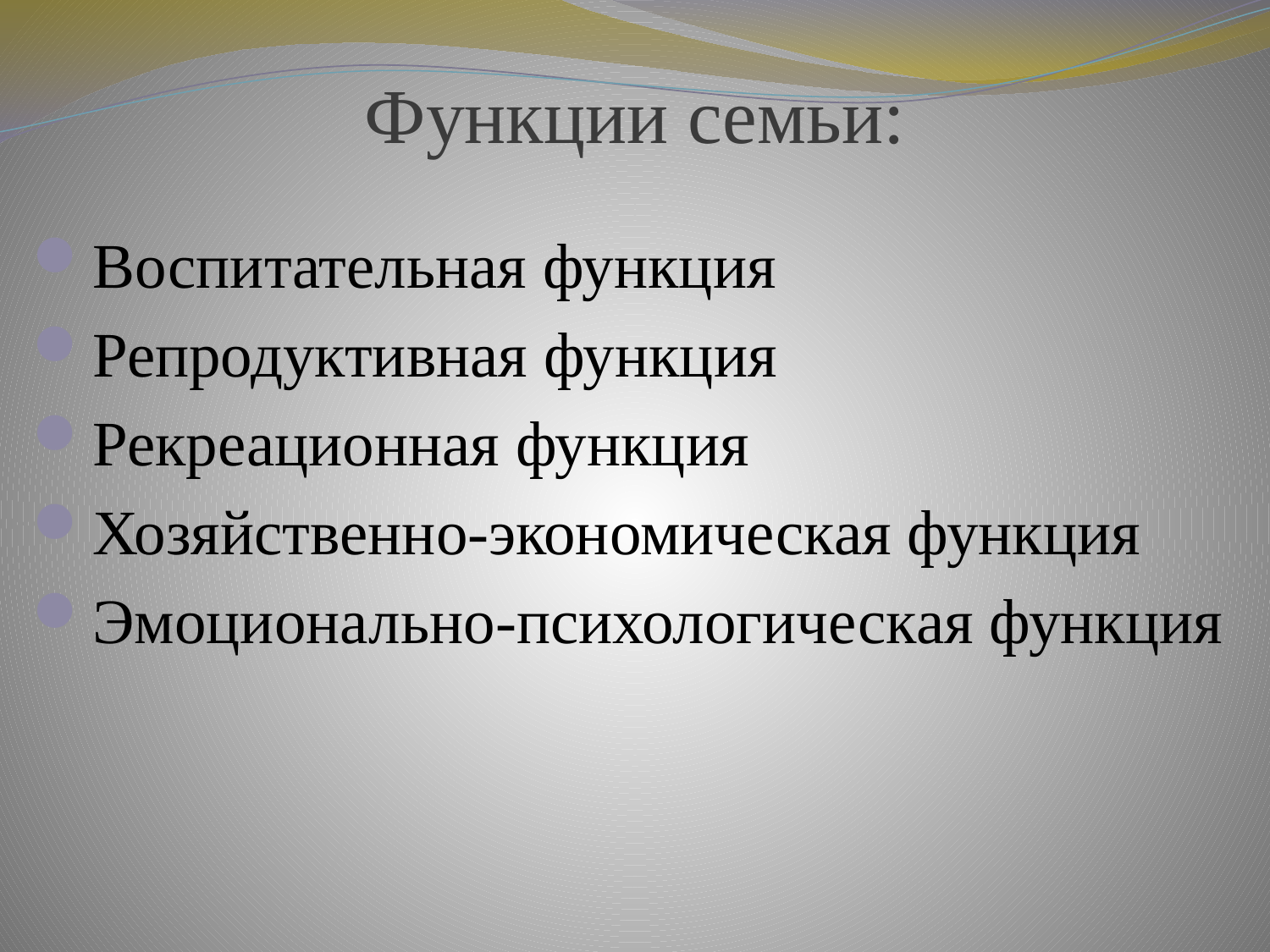

# Функции семьи:
Воспитательная функция
Репродуктивная функция
Рекреационная функция
Хозяйственно-экономическая функция
Эмоционально-психологическая функция